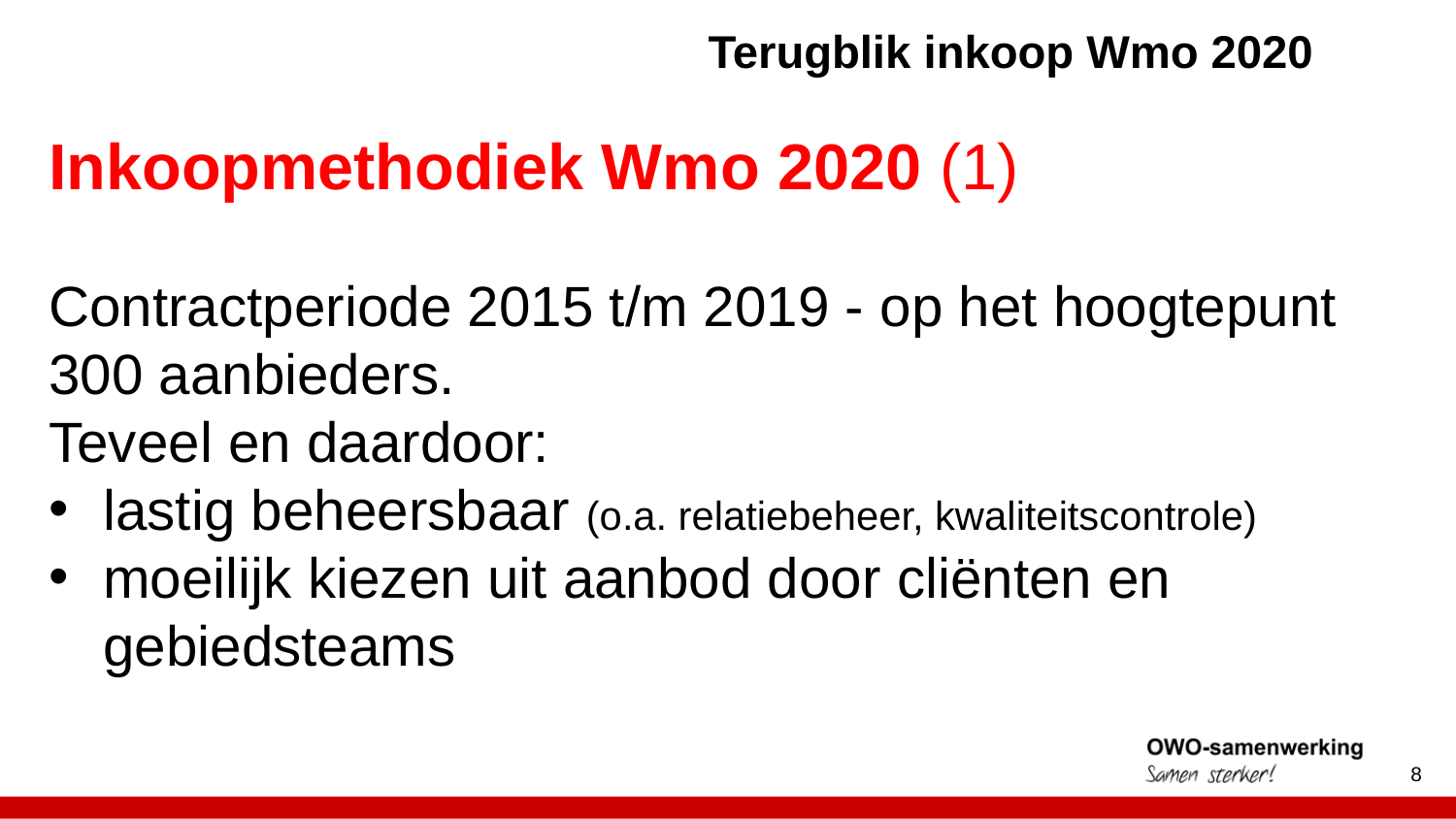

# Terugblik inkoop Wmo 2020
Inkoopmethodiek Wmo 2020 (1)

Contractperiode 2015 t/m 2019 - op het hoogtepunt 300 aanbieders.
Teveel en daardoor:
lastig beheersbaar (o.a. relatiebeheer, kwaliteitscontrole)
moeilijk kiezen uit aanbod door cliënten en gebiedsteams

8